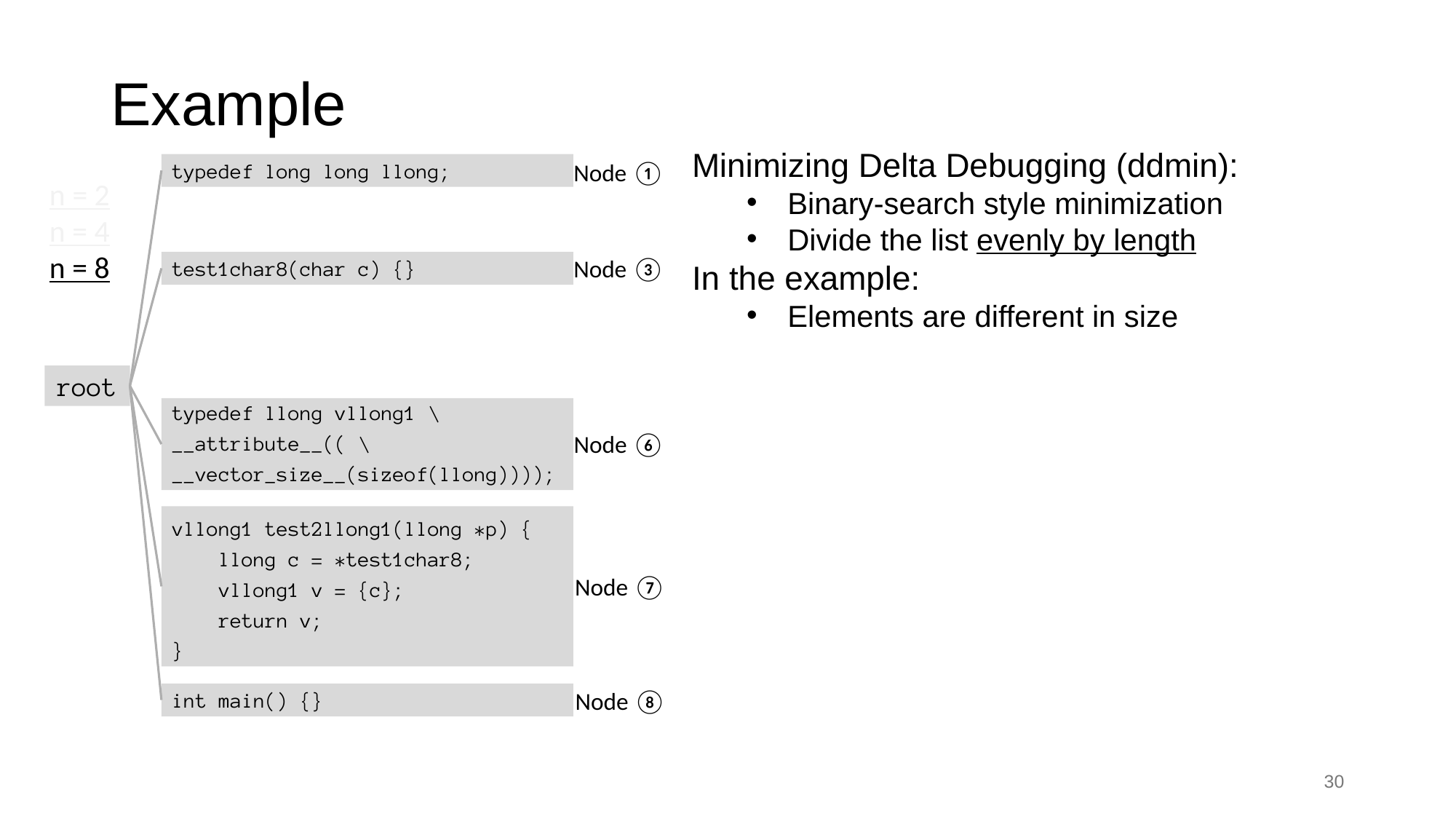

Example
Minimizing Delta Debugging (ddmin):
Binary-search style minimization
Divide the list evenly by length
In the example:
Elements are different in size
Node ①
typedef long long llong;
n = 2
n = 4
n = 8
Node ③
test1char8(char c) {}
root
typedef llong vllong1 \
__attribute__(( \
__vector_size__(sizeof(llong))));
Node ⑥
vllong1 test2llong1(llong *p) {
    llong c = *test1char8;
    vllong1 v = {c};
    return v;
}
Node ⑦
Node ⑧
int main() {}
30